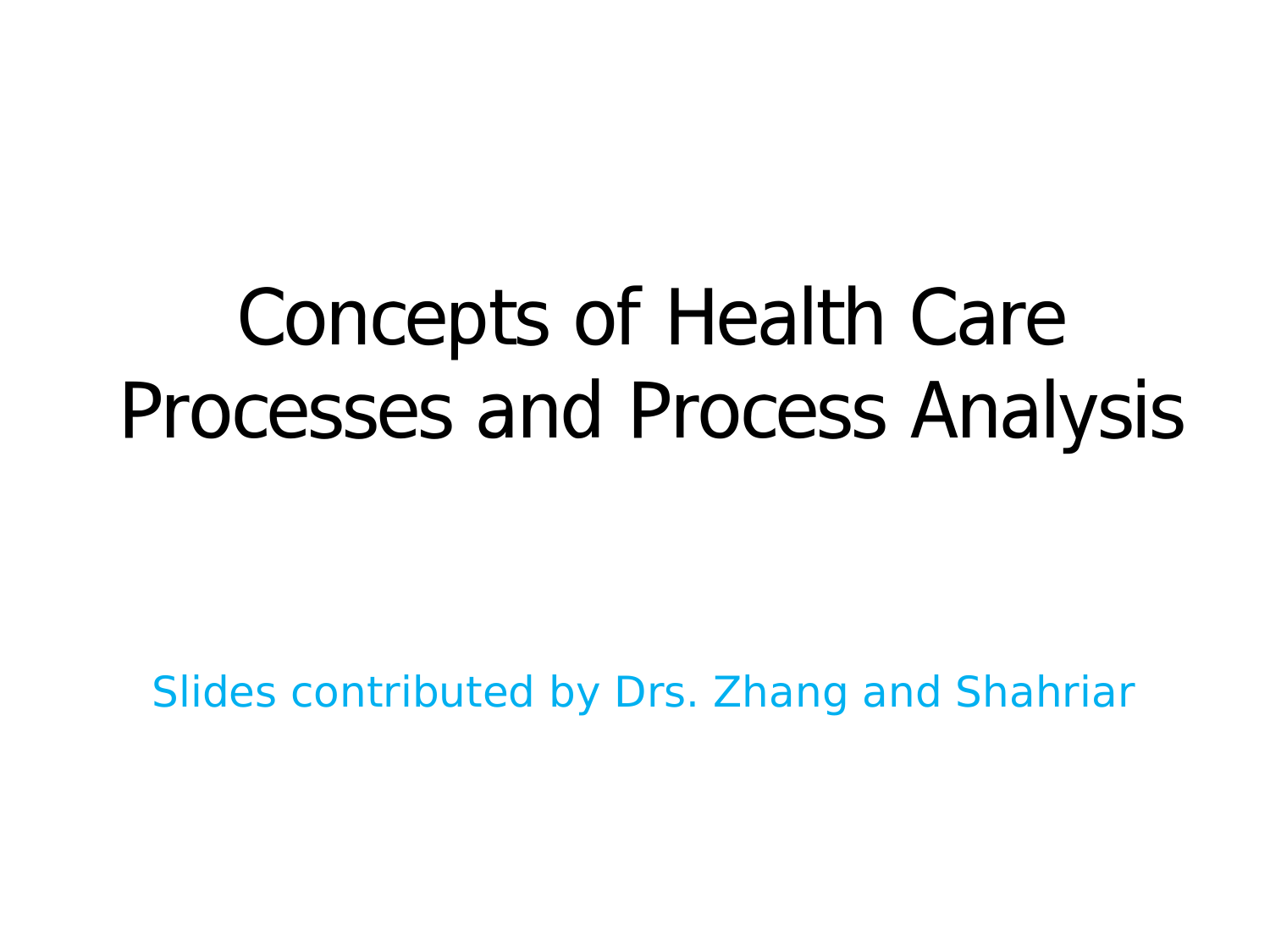

# Concepts of Health Care Processes and Process Analysis

Slides contributed by Drs. Zhang and Shahriar